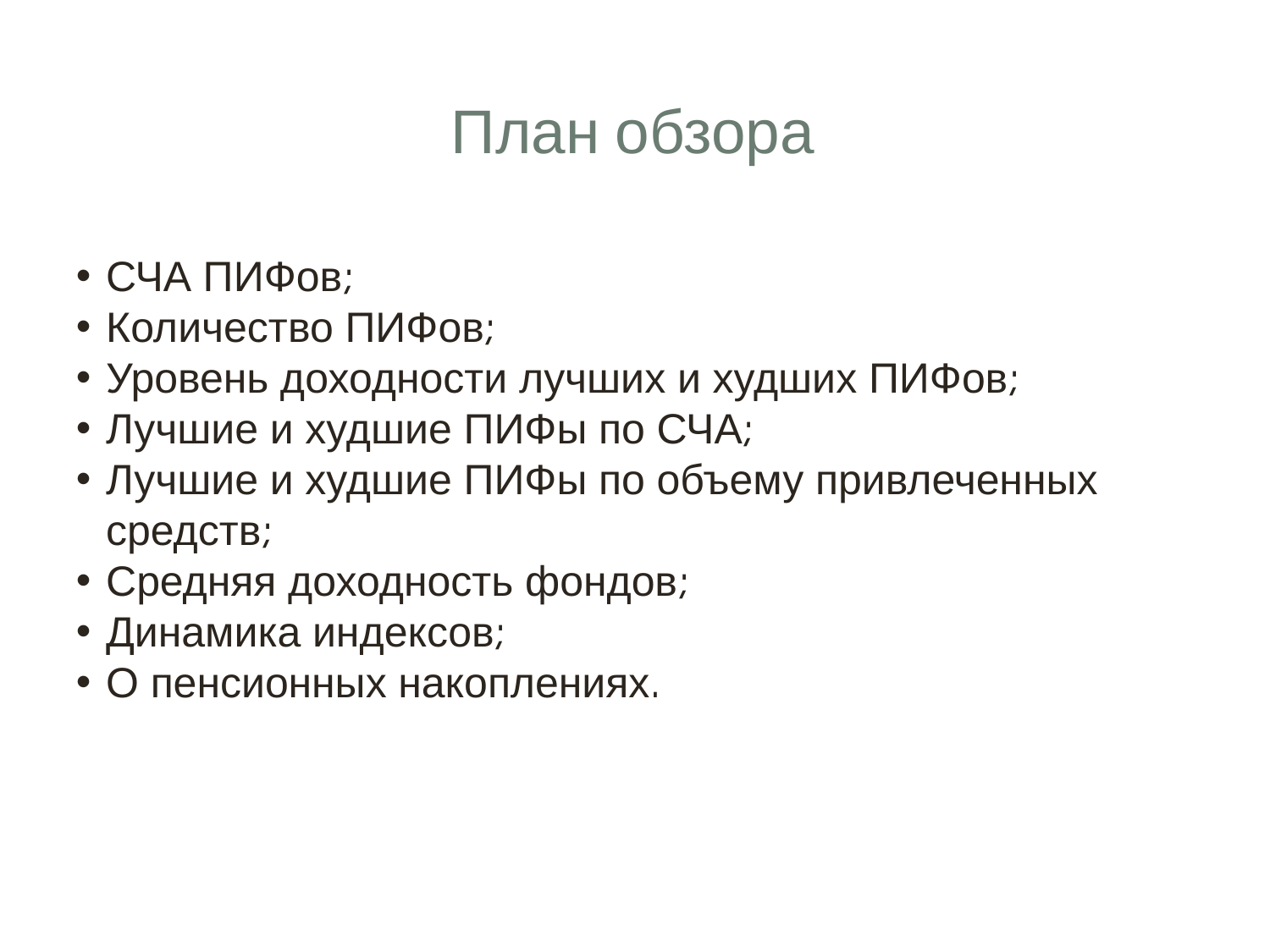

План обзора
СЧА ПИФов;
Количество ПИФов;
Уровень доходности лучших и худших ПИФов;
Лучшие и худшие ПИФы по СЧА;
Лучшие и худшие ПИФы по объему привлеченных средств;
Средняя доходность фондов;
Динамика индексов;
О пенсионных накоплениях.